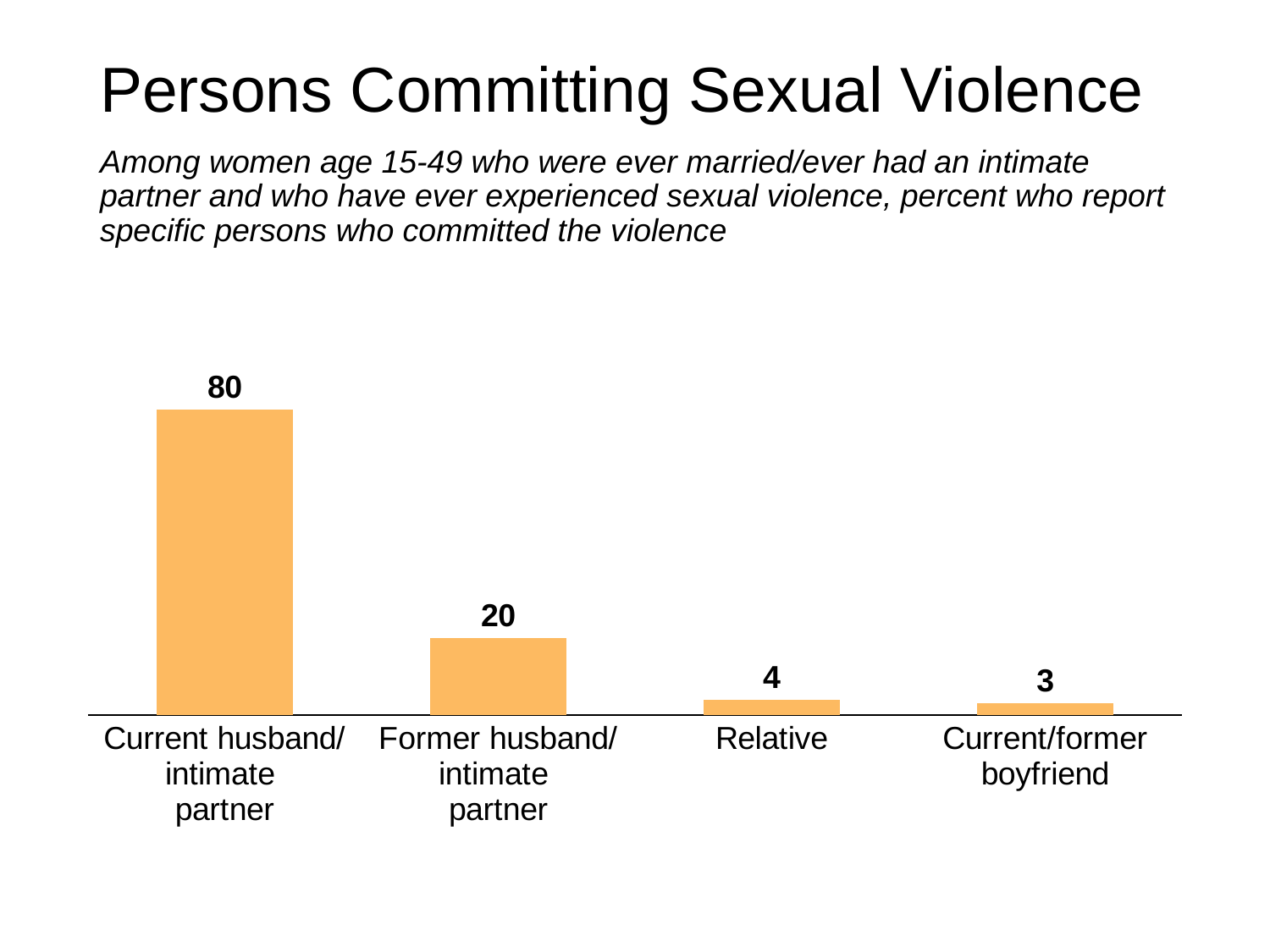

# Persons Committing Sexual Violence
Among women age 15-49 who were ever married/ever had an intimate partner and who have ever experienced sexual violence, percent who report specific persons who committed the violence

### Chart

| Category | Current husband/ intimate
partner |
|---|---|
| Current husband/ intimate
partner | 80.0 |
| Former husband/ intimate
partner | 20.0 |
| Relative | 4.0 |
| Current/former boyfriend | 3.0 |